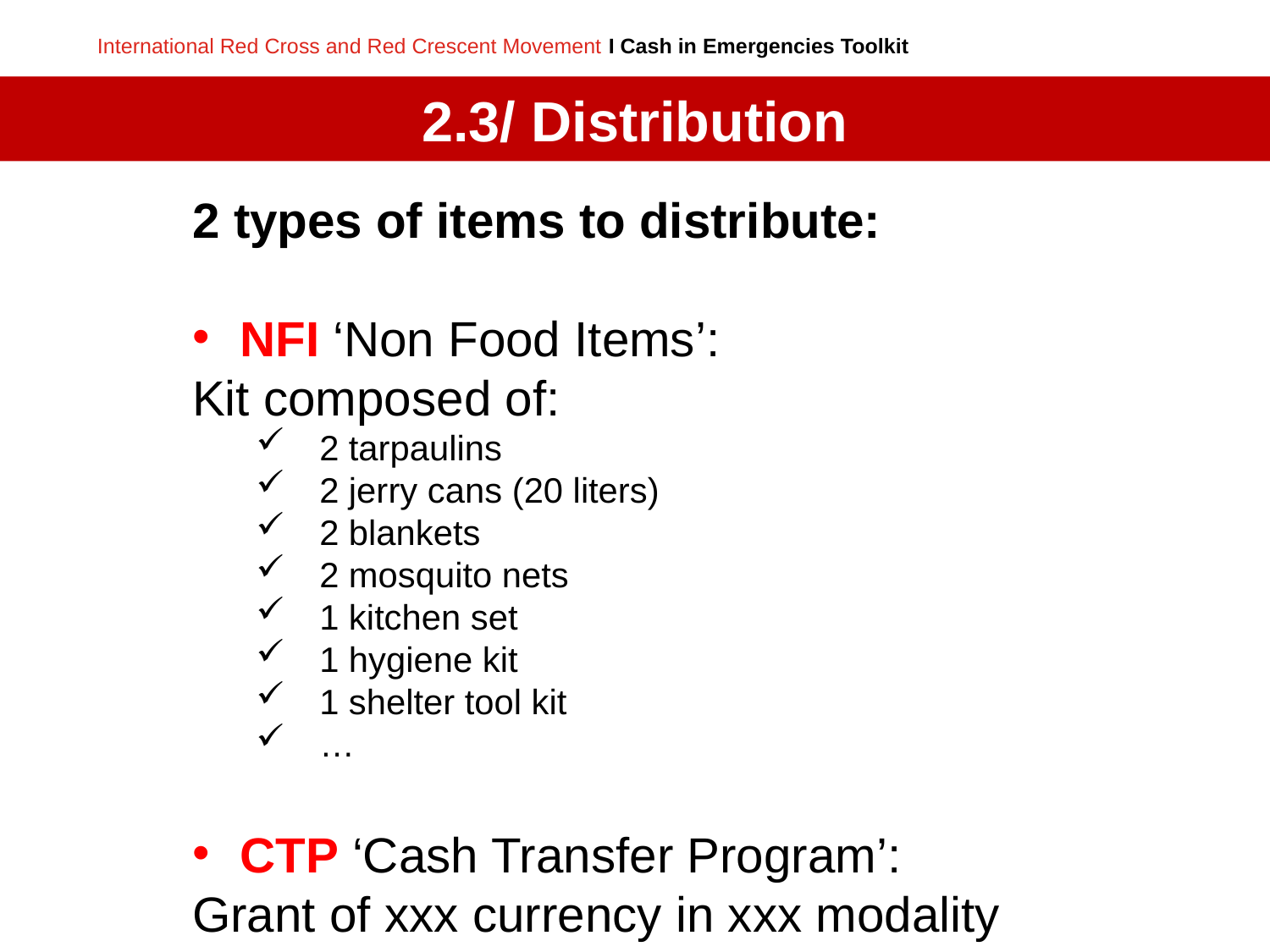

# 2.3/ Distribution

2 types of items to distribute:

NFI ‘Non Food Items’:
Kit composed of:
2 tarpaulins
2 jerry cans (20 liters)
2 blankets
2 mosquito nets
1 kitchen set
1 hygiene kit
1 shelter tool kit
…

CTP ‘Cash Transfer Program’:
Grant of xxx currency in xxx modality